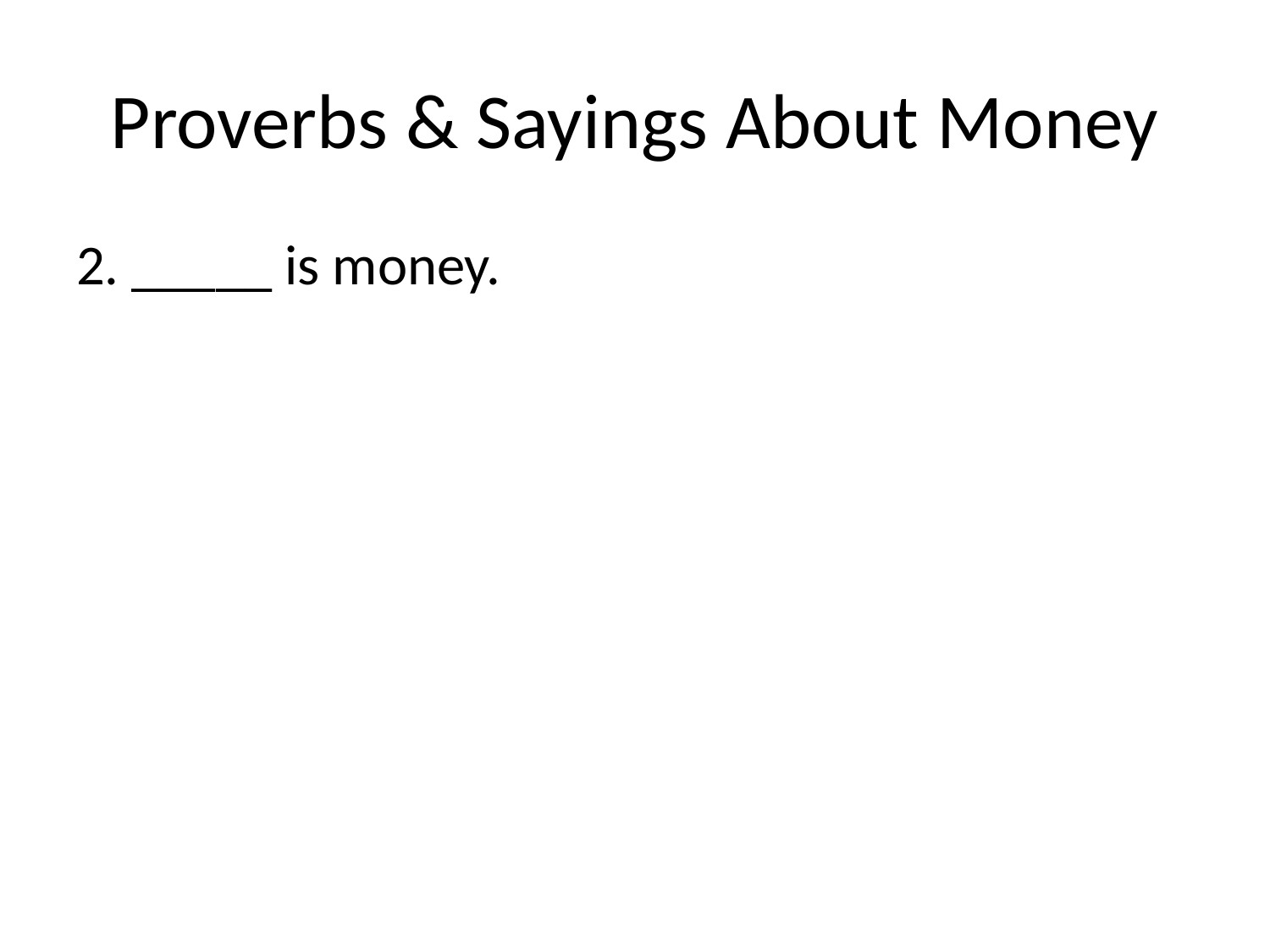

# Proverbs & Sayings About Money
2. _____ is money.